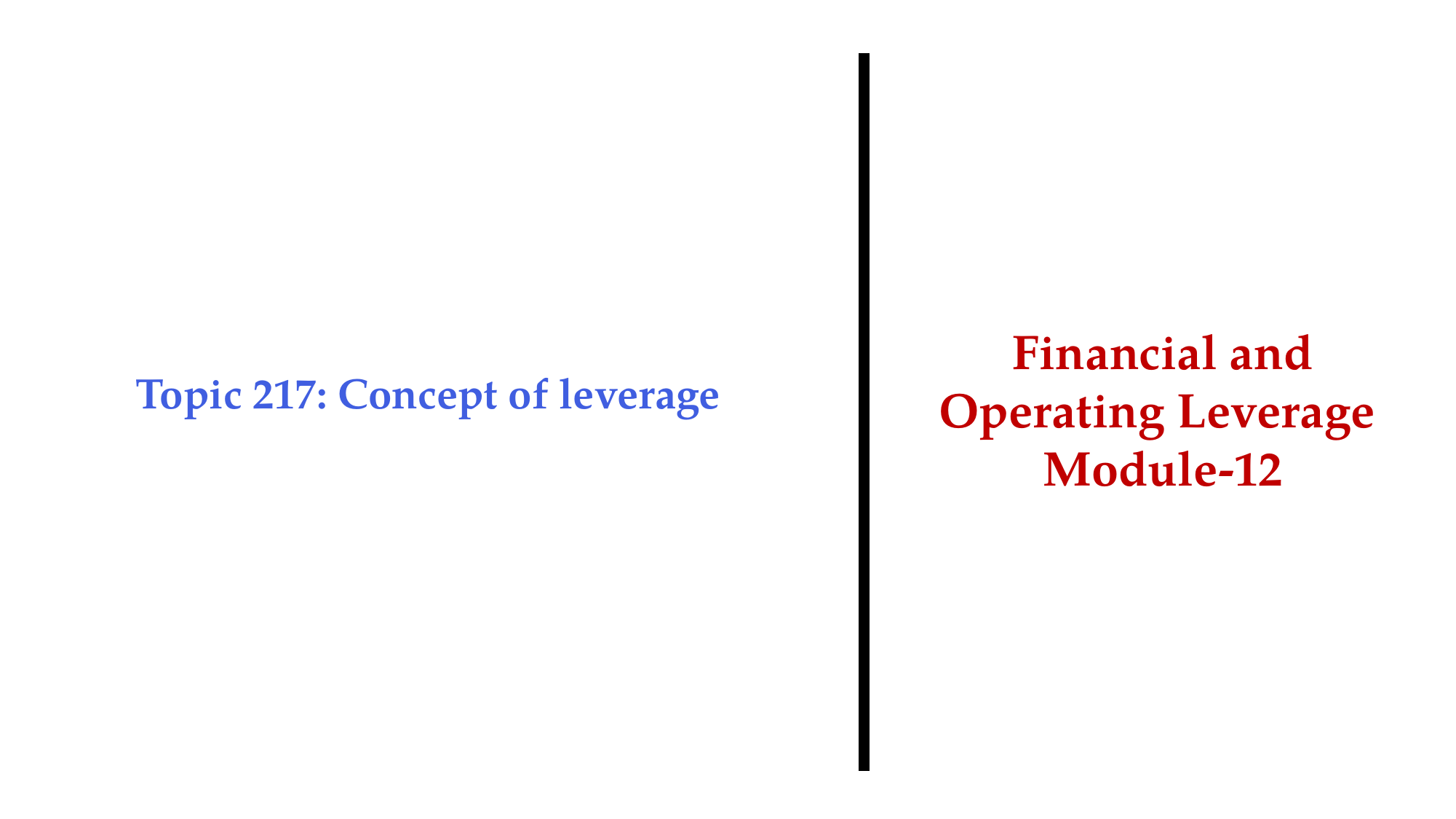

Topic 217: Concept of leverage
Financial and Operating Leverage
Module-12